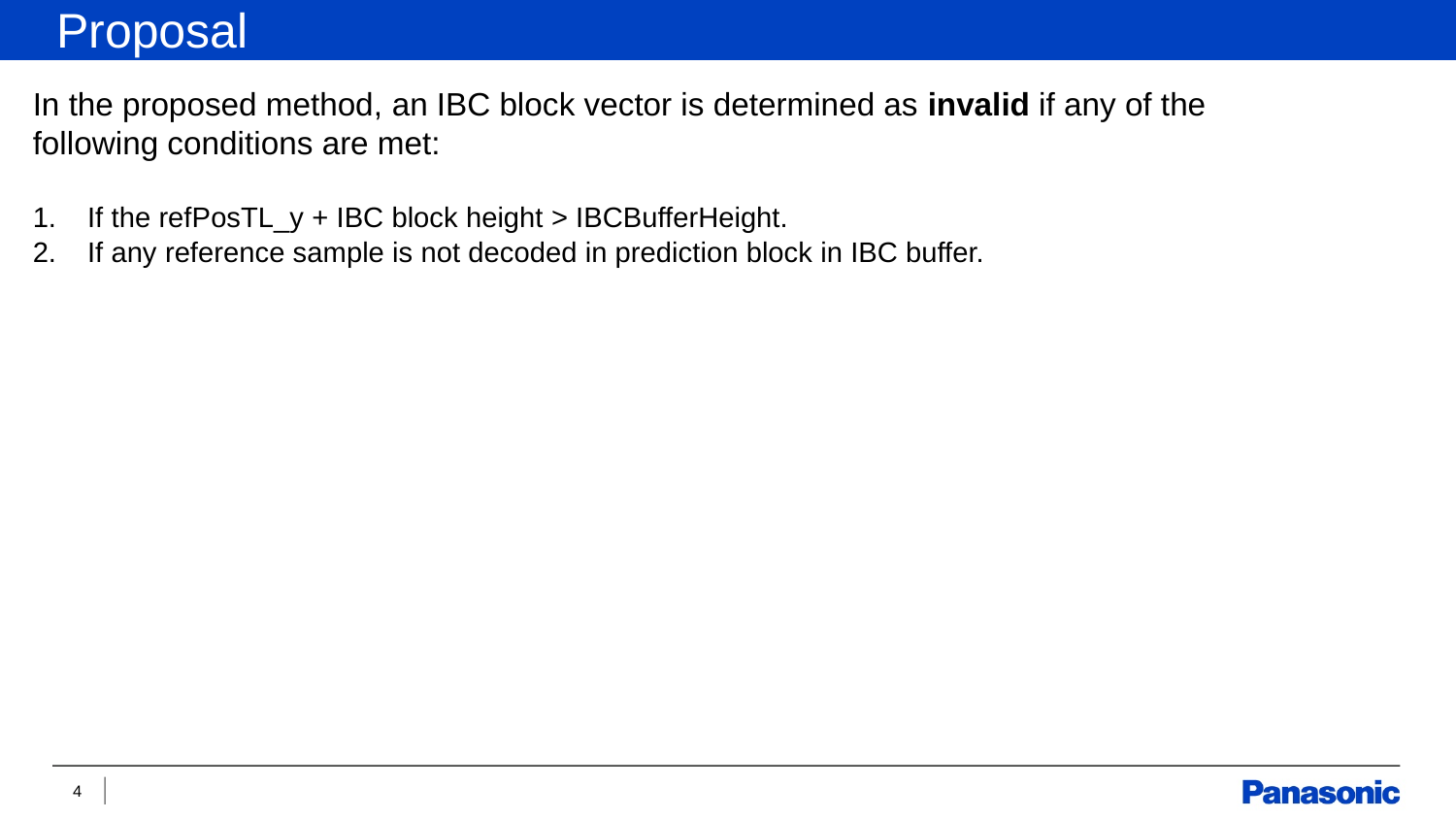

Proposal
In the proposed method, an IBC block vector is determined as invalid if any of the following conditions are met:

If the refPosTL_y + IBC block height > IBCBufferHeight.
If any reference sample is not decoded in prediction block in IBC buffer.